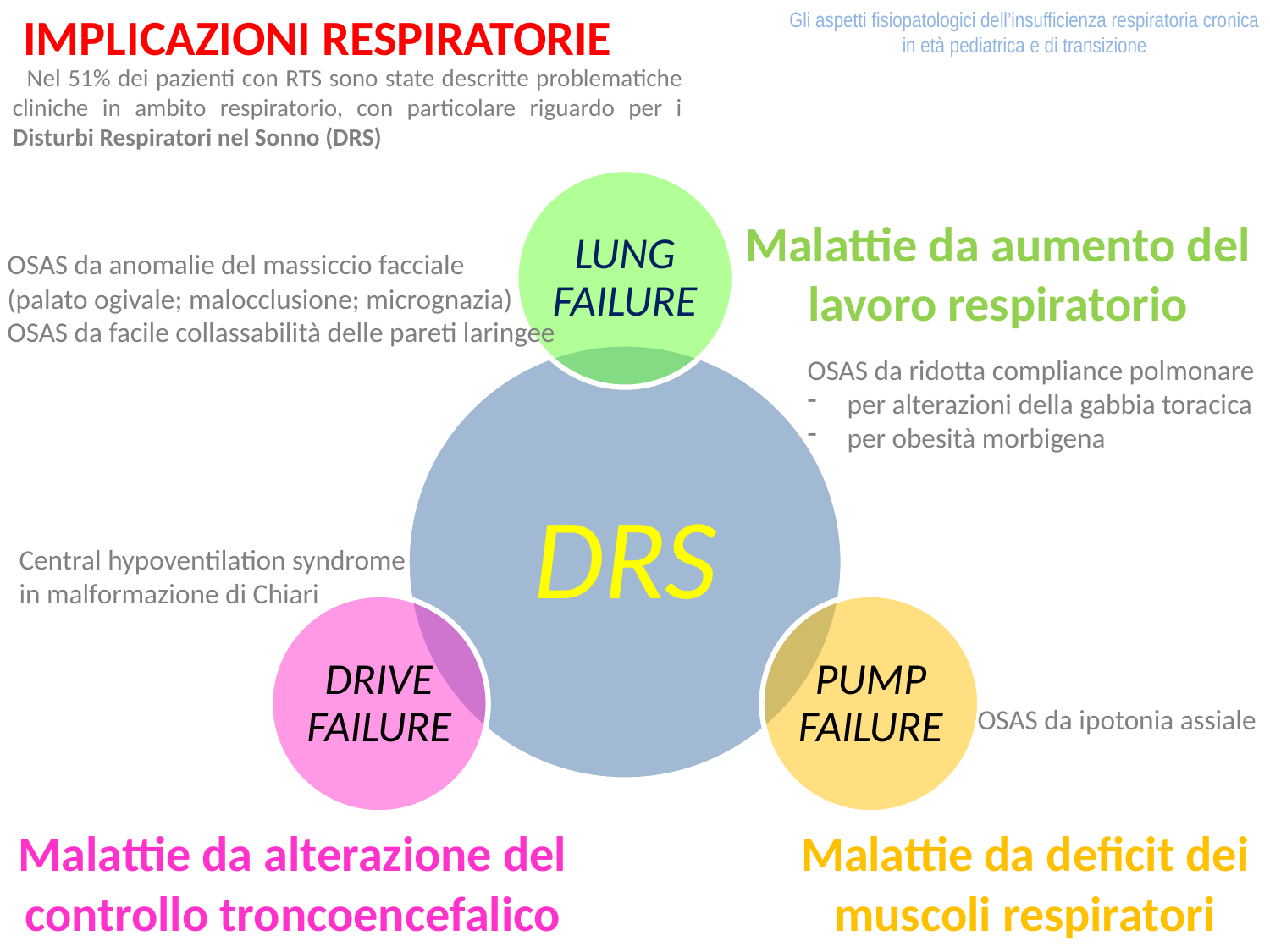

IMPLICAZIONI RESPIRATORIE
Gli aspetti fisiopatologici dell’insufficienza respiratoria cronica
in età pediatrica e di transizione
  Nel 51% dei pazienti con RTS sono state descritte problematiche cliniche in ambito respiratorio, con particolare riguardo per i Disturbi Respiratori nel Sonno (DRS)
DRS
LUNG FAILURE
PUMP FAILURE
DRIVE FAILURE
Malattie da aumento del lavoro respiratorio
OSAS da anomalie del massiccio facciale
(palato ogivale; malocclusione; micrognazia)
OSAS da facile collassabilità delle pareti laringee
OSAS da ridotta compliance polmonare
per alterazioni della gabbia toracica
per obesità morbigena
Central hypoventilation syndrome
in malformazione di Chiari
OSAS da ipotonia assiale
Malattie da alterazione del controllo troncoencefalico
Malattie da deficit dei muscoli respiratori